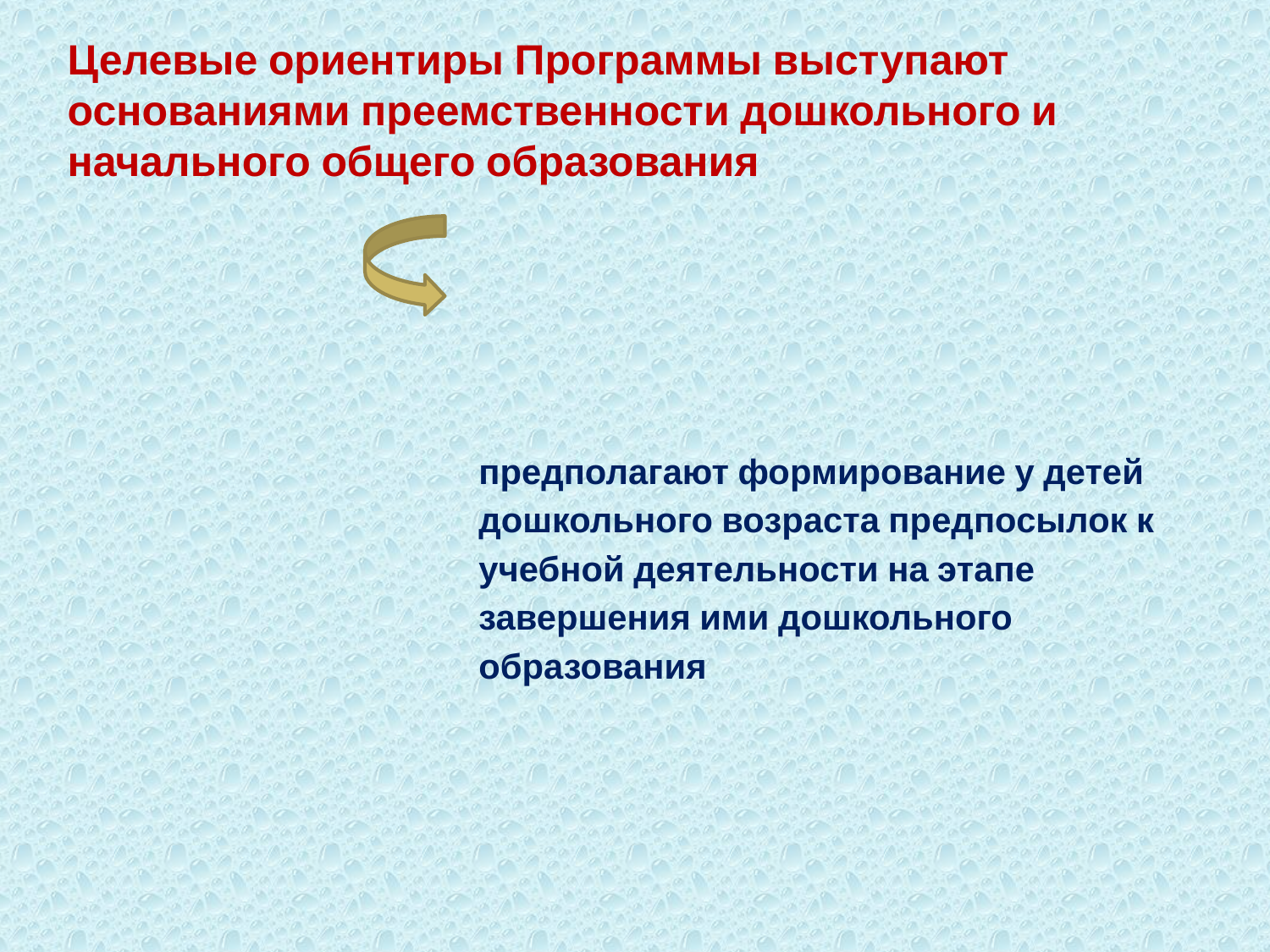

Целевые ориентиры Программы выступают основаниями преемственности дошкольного и начального общего образования

предполагают формирование у детей дошкольного возраста предпосылок к учебной деятельности на этапе завершения ими дошкольного образования